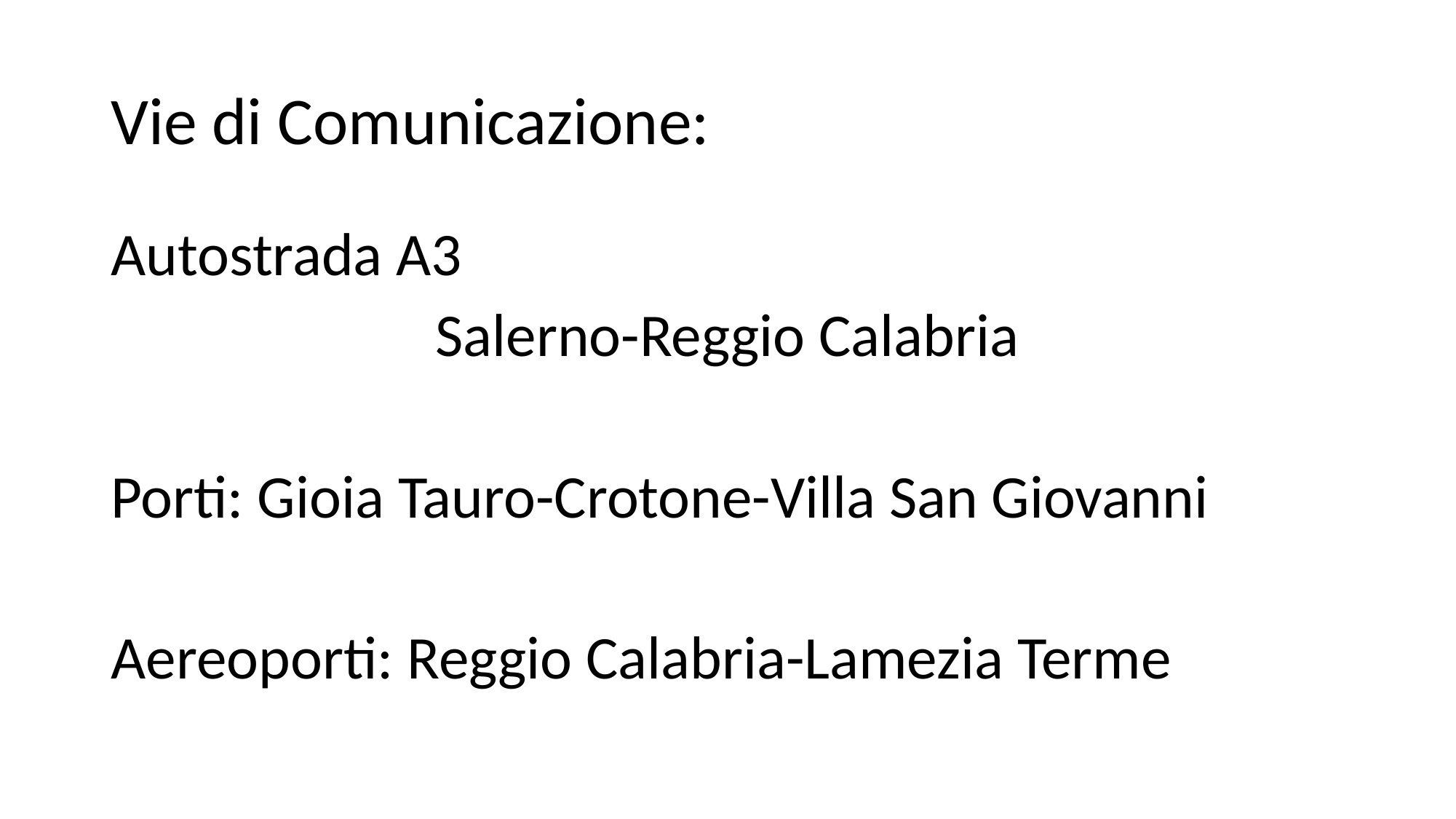

# Vie di Comunicazione:
Autostrada A3
Salerno-Reggio Calabria

Porti: Gioia Tauro-Crotone-Villa San Giovanni

Aereoporti: Reggio Calabria-Lamezia Terme